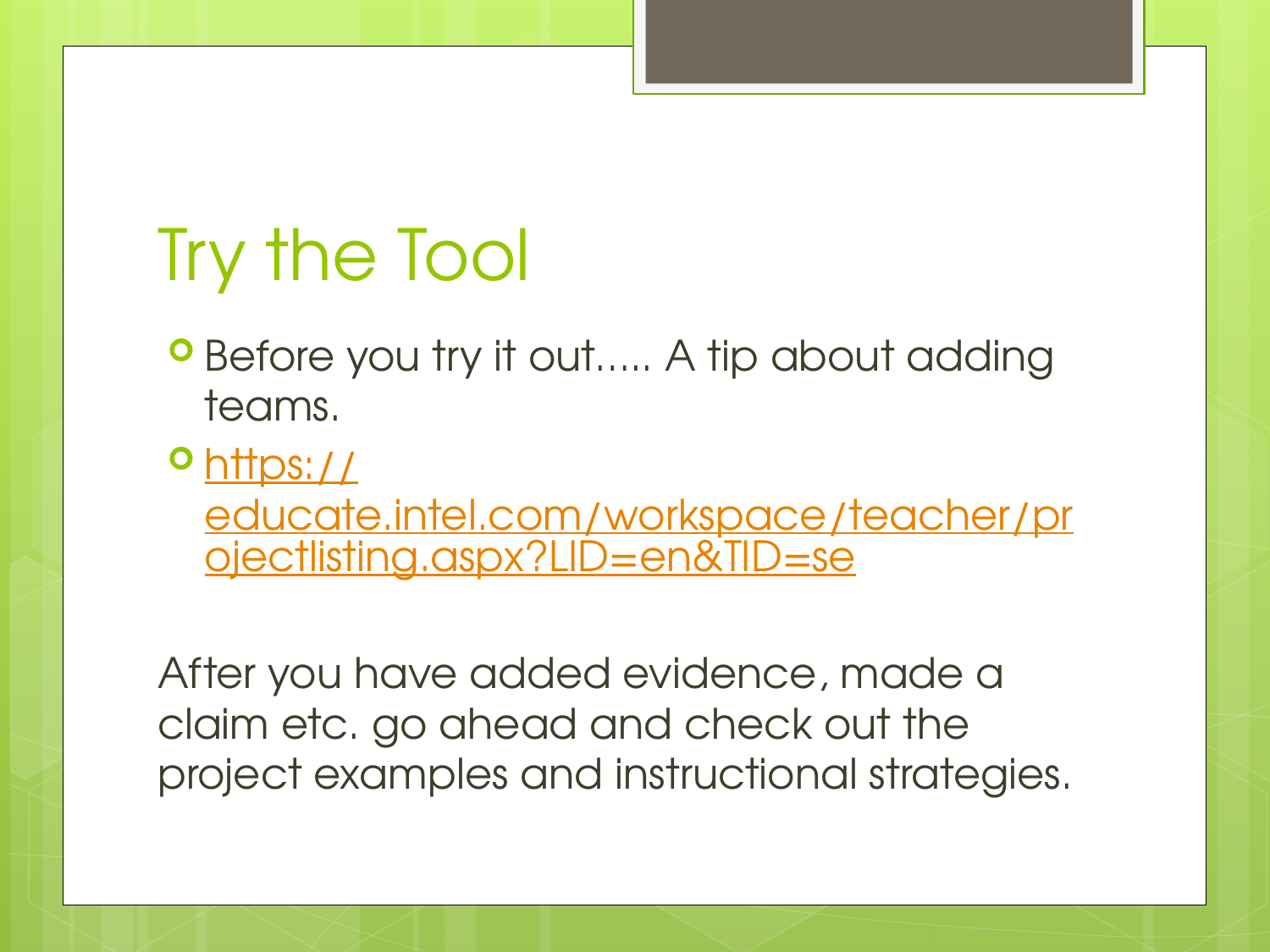

# Try the Tool
Before you try it out….. A tip about adding teams.
https://educate.intel.com/workspace/teacher/projectlisting.aspx?LID=en&TID=se

After you have added evidence, made a claim etc. go ahead and check out the project examples and instructional strategies.